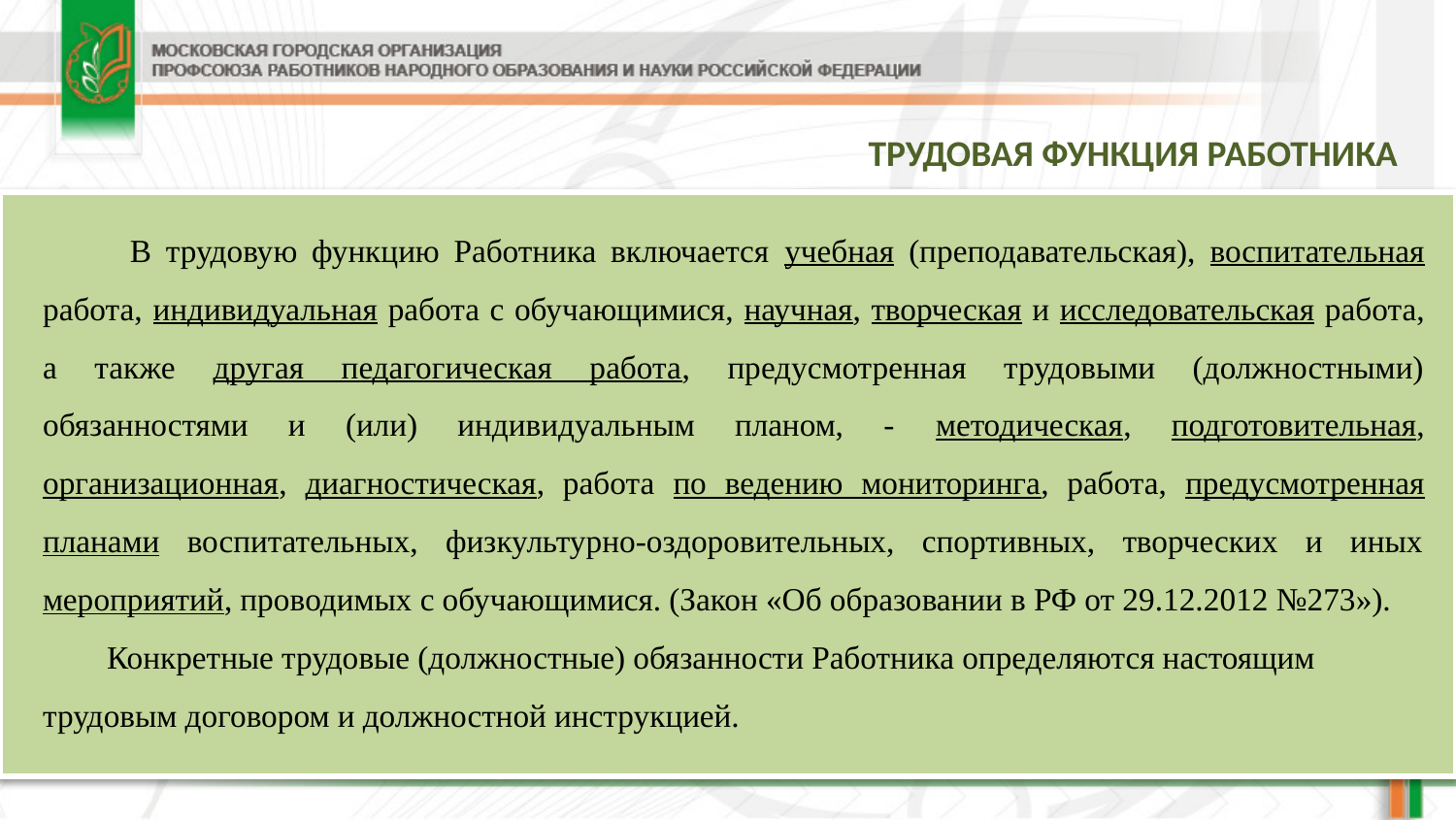

ТРУДОВАЯ ФУНКЦИЯ РАБОТНИКА

      В трудовую функцию Работника включается учебная (преподавательская), воспитательная работа, индивидуальная работа с обучающимися, научная, творческая и исследовательская работа, а также другая педагогическая работа, предусмотренная трудовыми (должностными) обязанностями и (или) индивидуальным планом, - методическая, подготовительная, организационная, диагностическая, работа по ведению мониторинга, работа, предусмотренная планами воспитательных, физкультурно-оздоровительных, спортивных, творческих и иных мероприятий, проводимых с обучающимися. (Закон «Об образовании в РФ от 29.12.2012 №273»).
        Конкретные трудовые (должностные) обязанности Работника определяются настоящим трудовым договором и должностной инструкцией.